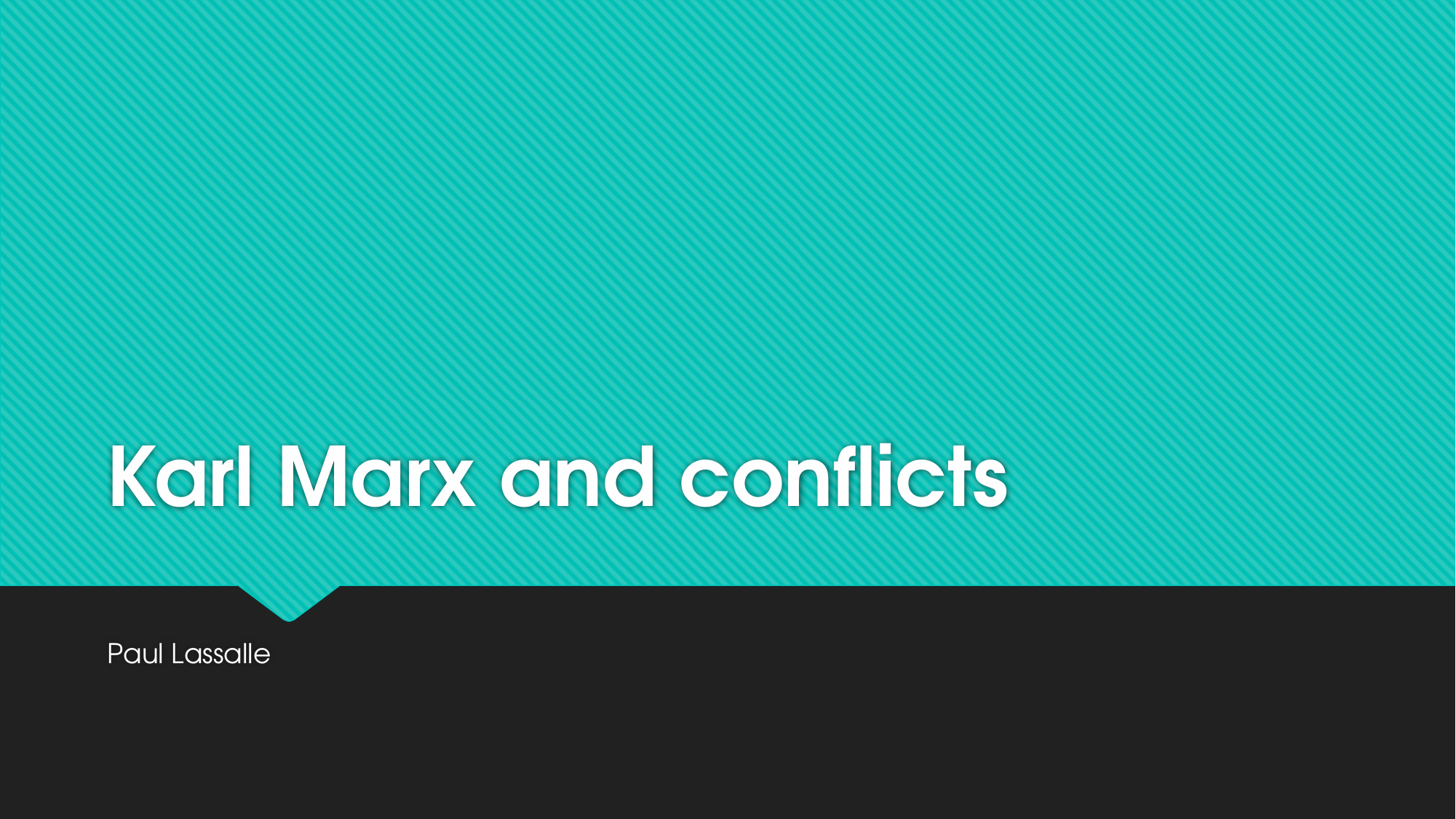

# Karl Marx and conflicts
Paul Lassalle